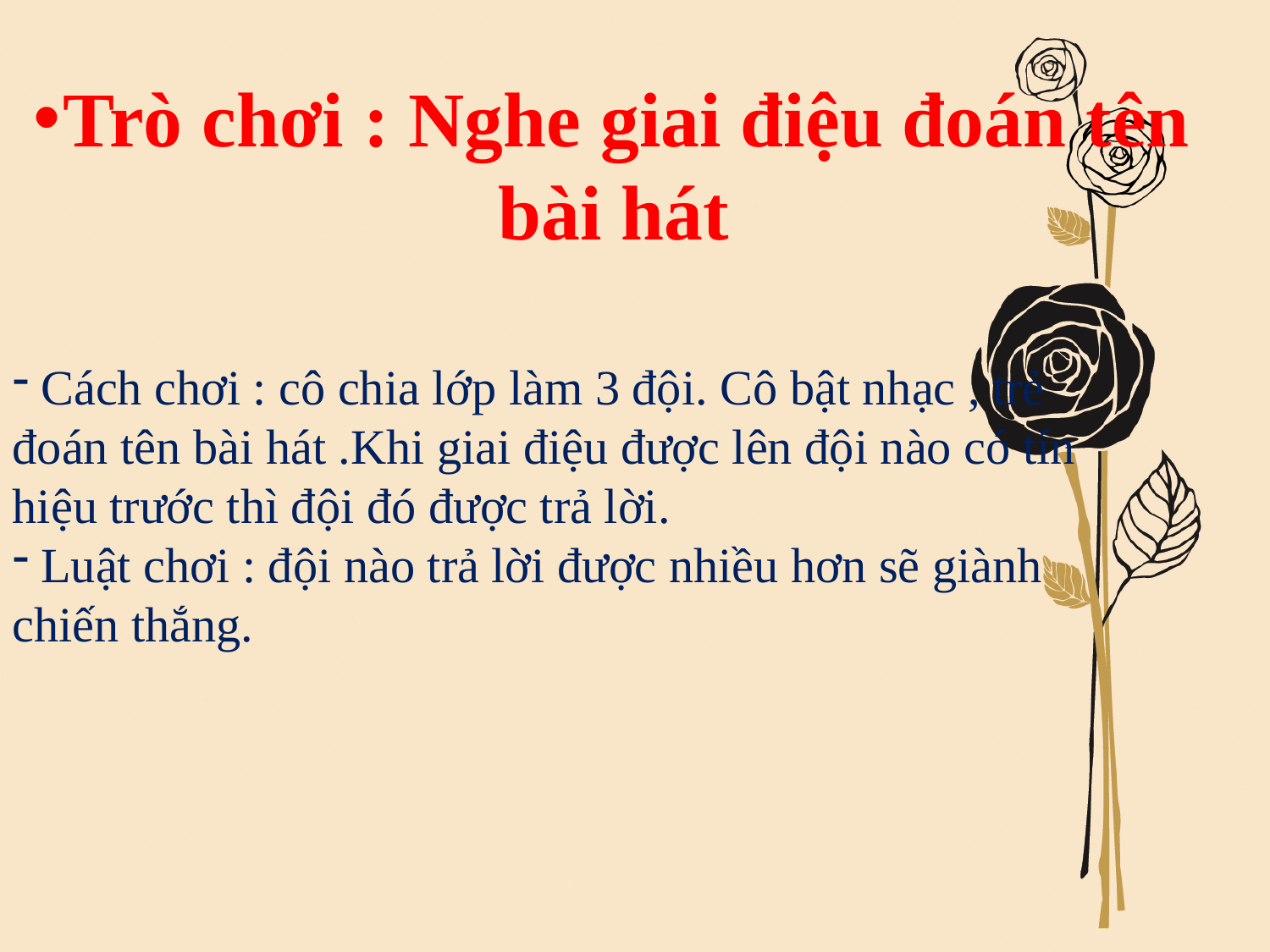

Trò chơi : Nghe giai điệu đoán tên bài hát

 Cách chơi : cô chia lớp làm 3 đội. Cô bật nhạc , trẻ đoán tên bài hát .Khi giai điệu được lên đội nào có tín hiệu trước thì đội đó được trả lời.
 Luật chơi : đội nào trả lời được nhiều hơn sẽ giành chiến thắng.